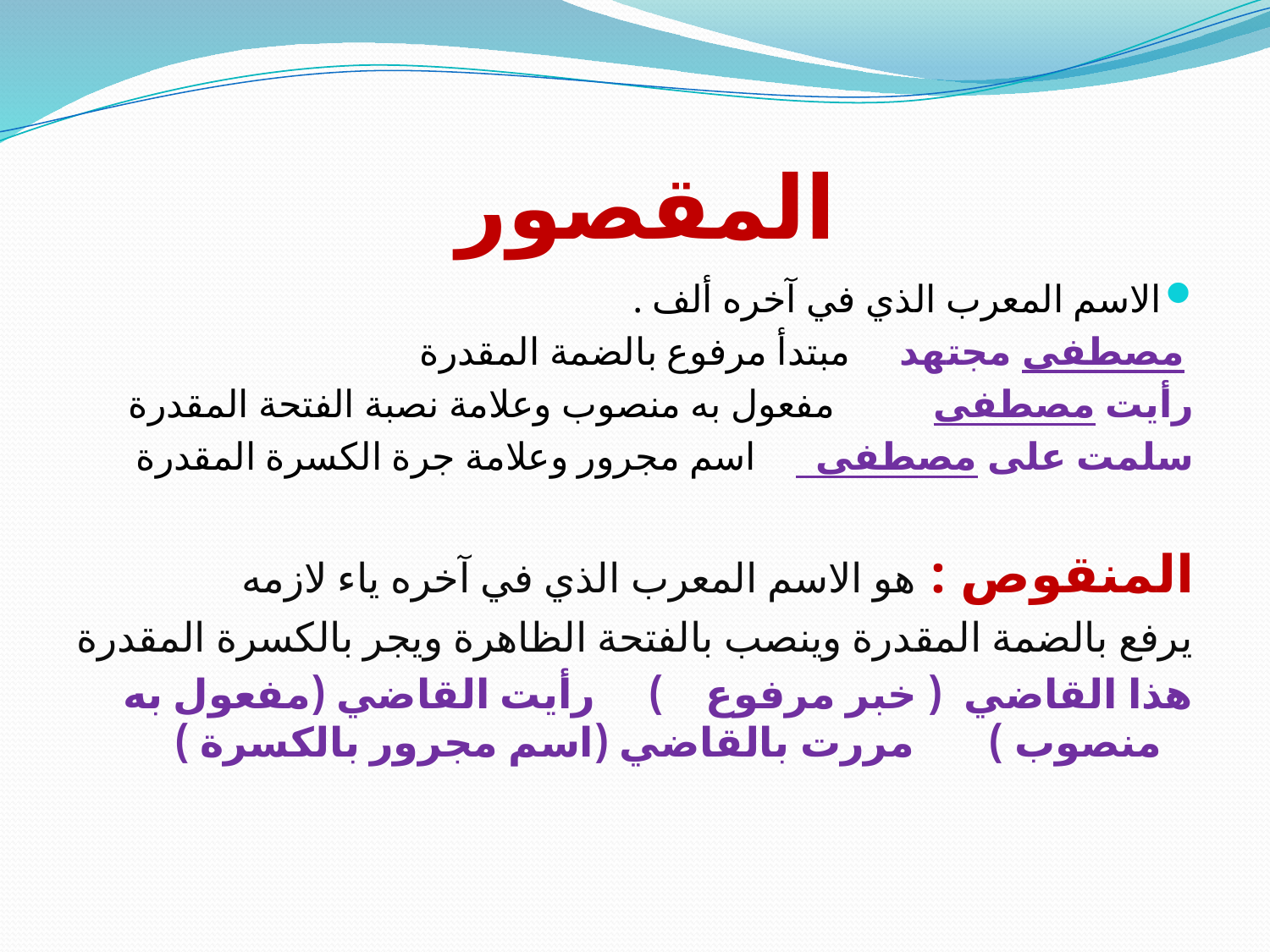

# المقصور
الاسم المعرب الذي في آخره ألف .
 مصطفى مجتهد     مبتدأ مرفوع بالضمة المقدرة
رأيت مصطفى          مفعول به منصوب وعلامة نصبة الفتحة المقدرة
سلمت على مصطفى      اسم مجرور وعلامة جرة الكسرة المقدرة

المنقوص : هو الاسم المعرب الذي في آخره ياء لازمه
يرفع بالضمة المقدرة وينصب بالفتحة الظاهرة ويجر بالكسرة المقدرة
هذا القاضي  ( خبر مرفوع    )     رأيت القاضي (مفعول به منصوب )       مررت بالقاضي (اسم مجرور بالكسرة )